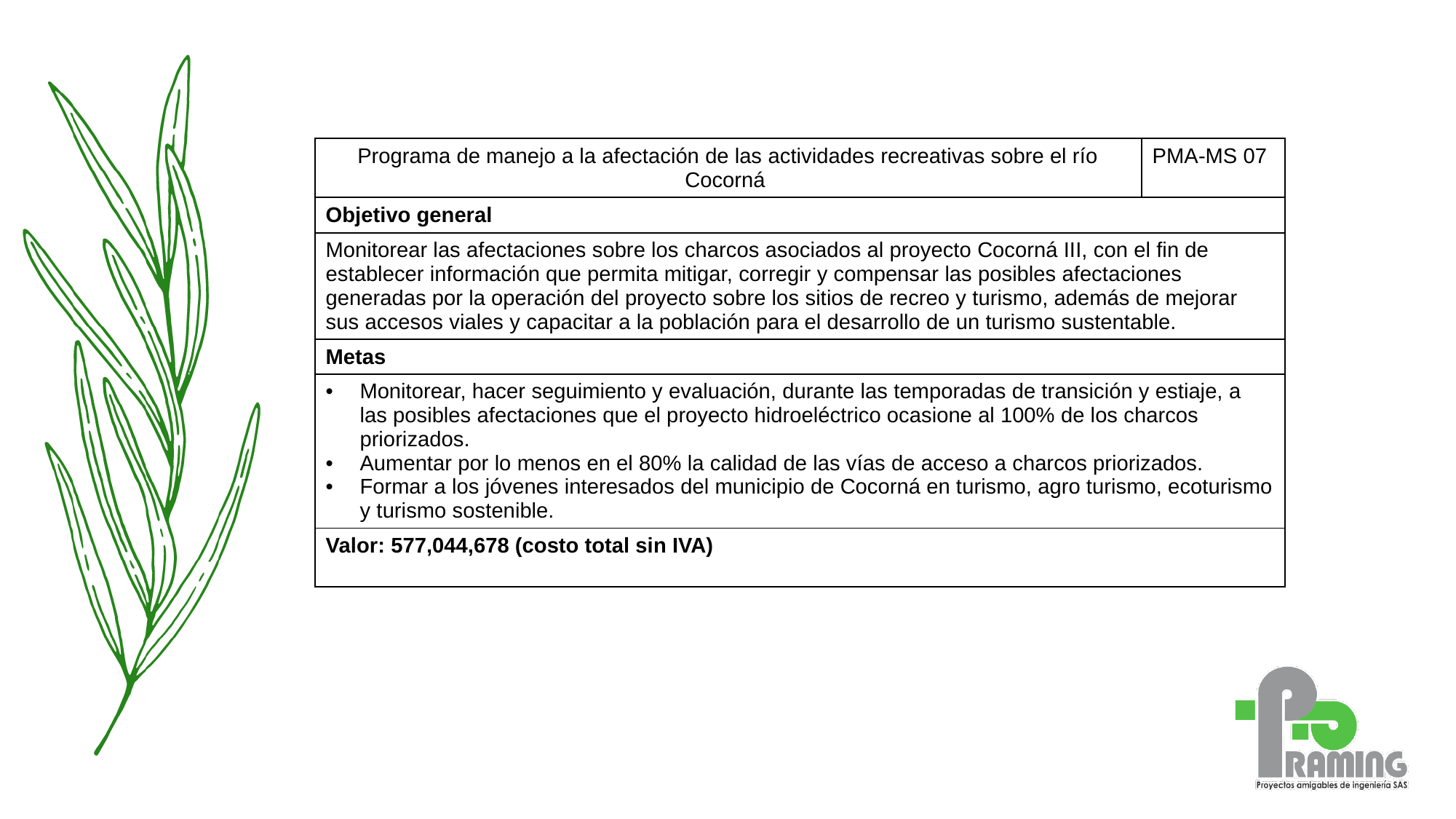

| Programa de manejo a la afectación de las actividades recreativas sobre el río Cocorná | PMA-MS 07 |
| --- | --- |
| Objetivo general |  |
| Monitorear las afectaciones sobre los charcos asociados al proyecto Cocorná III, con el fin de establecer información que permita mitigar, corregir y compensar las posibles afectaciones generadas por la operación del proyecto sobre los sitios de recreo y turismo, además de mejorar sus accesos viales y capacitar a la población para el desarrollo de un turismo sustentable. |  |
| Metas |  |
| Monitorear, hacer seguimiento y evaluación, durante las temporadas de transición y estiaje, a las posibles afectaciones que el proyecto hidroeléctrico ocasione al 100% de los charcos priorizados. Aumentar por lo menos en el 80% la calidad de las vías de acceso a charcos priorizados. Formar a los jóvenes interesados del municipio de Cocorná en turismo, agro turismo, ecoturismo y turismo sostenible. |  |
| Valor: 577,044,678 (costo total sin IVA) |  |